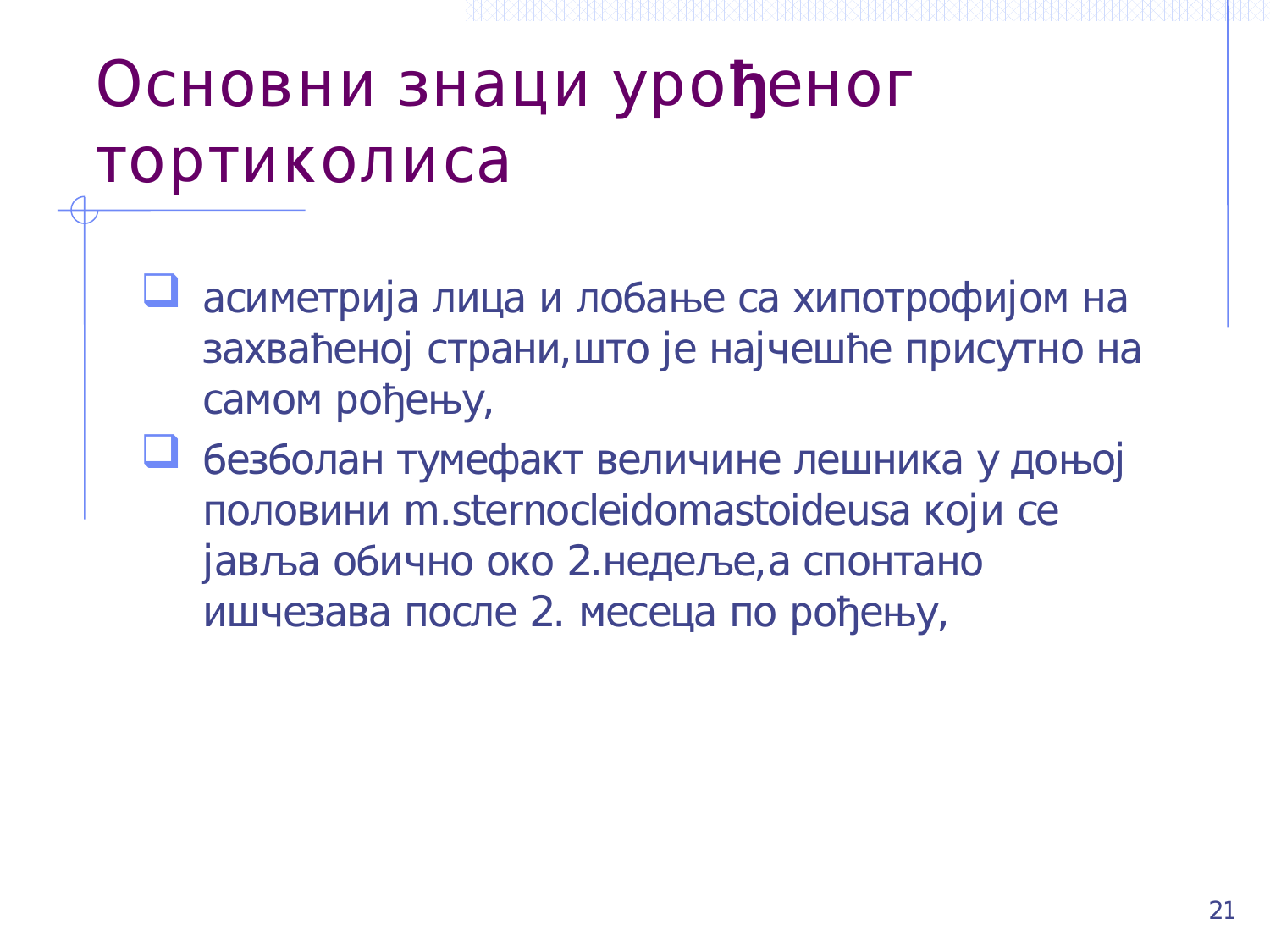

# Основни знаци урођеног тортиколиса
асиметрија лица и лобање са хипотрофијом на захваћеној страни,што је најчешће присутно на самом рођењу,
безболан тумефакт величине лешника у доњој половини m.sternocleidomastoideusa који се јавља обично око 2.недеље,а спонтано ишчезава после 2. месеца по рођењу,

21